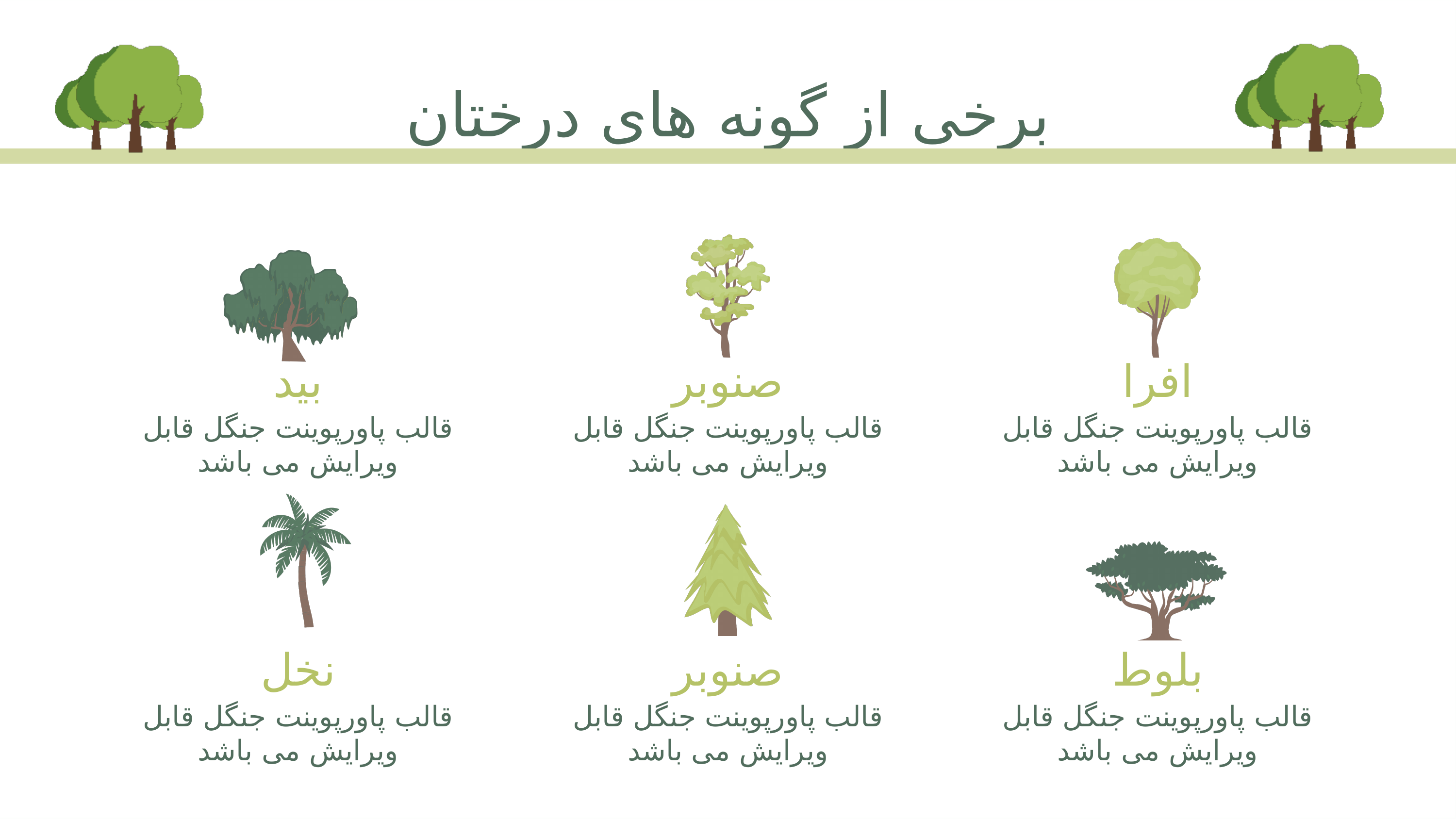

برخی از گونه های درختان

بید
صنوبر
افرا
قالب پاورپوینت جنگل قابل ویرایش می باشد
قالب پاورپوینت جنگل قابل ویرایش می باشد
قالب پاورپوینت جنگل قابل ویرایش می باشد

نخل
صنوبر
بلوط
قالب پاورپوینت جنگل قابل ویرایش می باشد
قالب پاورپوینت جنگل قابل ویرایش می باشد
قالب پاورپوینت جنگل قابل ویرایش می باشد